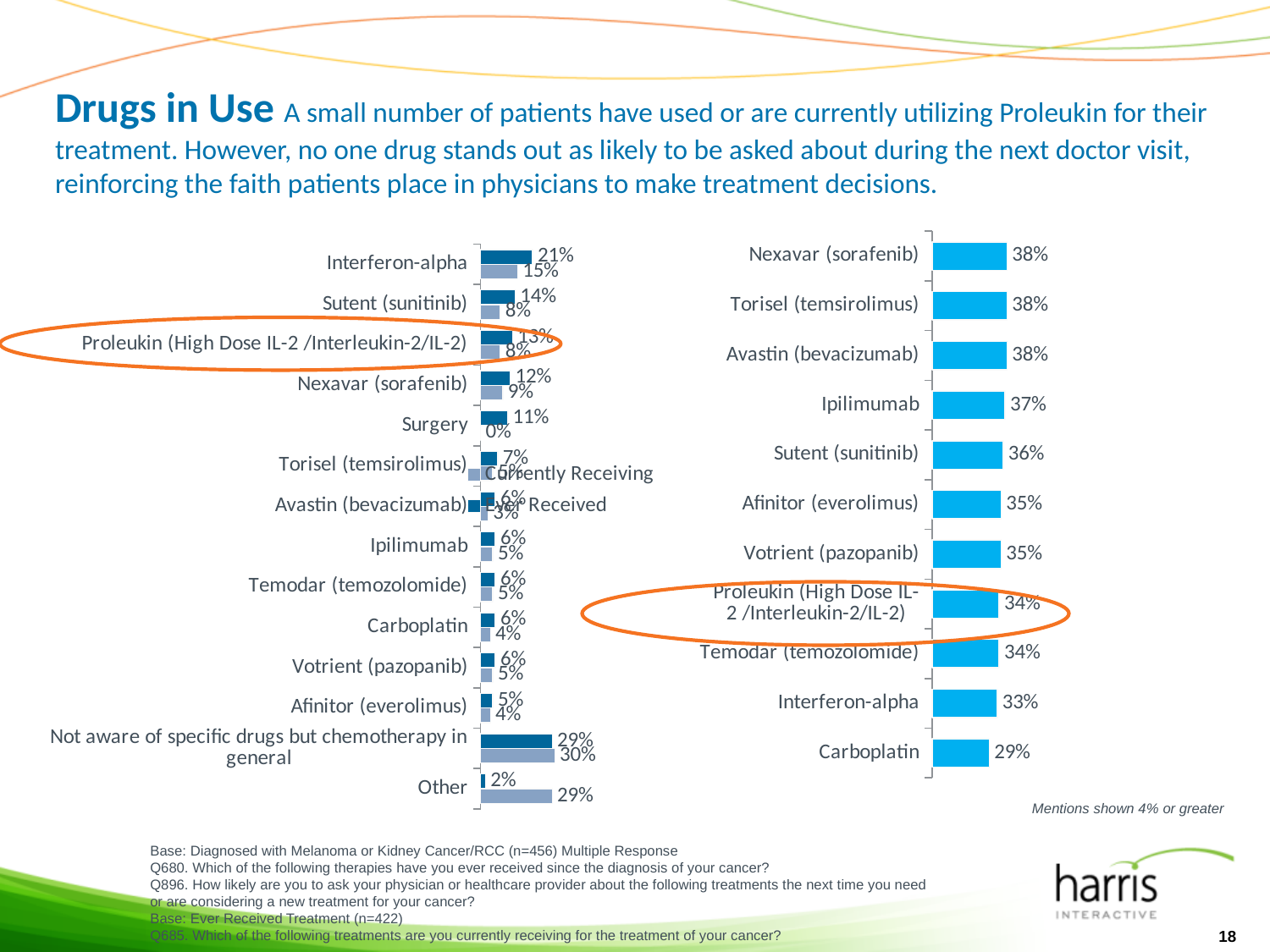

# Drugs in Use A small number of patients have used or are currently utilizing Proleukin for their treatment. However, no one drug stands out as likely to be asked about during the next doctor visit, reinforcing the faith patients place in physicians to make treatment decisions.

### Chart

| Category | Total Cancer Patients |
|---|---|
| Nexavar (sorafenib) | 0.3800000000000021 |
| Torisel (temsirolimus) | 0.3800000000000021 |
| Avastin (bevacizumab) | 0.3800000000000021 |
| Ipilimumab | 0.3700000000000004 |
| Sutent (sunitinib) | 0.3600000000000003 |
| Afinitor (everolimus) | 0.3500000000000003 |
| Votrient (pazopanib) | 0.3500000000000003 |
| Proleukin (High Dose IL-2 /Interleukin-2/IL-2) | 0.34 |
| Temodar (temozolomide) | 0.34 |
| Interferon-alpha | 0.3300000000000024 |
| Carboplatin | 0.2900000000000003 |

### Chart

| Category | Ever Received | Currently Receiving |
|---|---|---|
| Interferon-alpha | 0.21000000000000021 | 0.15000000000000024 |
| Sutent (sunitinib) | 0.14 | 0.08000000000000004 |
| Proleukin (High Dose IL-2 /Interleukin-2/IL-2) | 0.13 | 0.08000000000000004 |
| Nexavar (sorafenib) | 0.12000000000000002 | 0.09000000000000002 |
| Surgery | 0.11 | 0.0 |
| Torisel (temsirolimus) | 0.07000000000000002 | 0.05 |
| Avastin (bevacizumab) | 0.06000000000000003 | 0.030000000000000002 |
| Ipilimumab | 0.06000000000000003 | 0.05 |
| Temodar (temozolomide) | 0.06000000000000003 | 0.05 |
| Carboplatin | 0.06000000000000003 | 0.04000000000000002 |
| Votrient (pazopanib) | 0.06000000000000003 | 0.05 |
| Afinitor (everolimus) | 0.05 | 0.04000000000000002 |
| Not aware of specific drugs but chemotherapy in general | 0.2900000000000003 | 0.3000000000000003 |
| Other | 0.02000000000000001 | 0.2900000000000003 |

Mentions shown 4% or greater
Base: Diagnosed with Melanoma or Kidney Cancer/RCC (n=456) Multiple Response
Q680. Which of the following therapies have you ever received since the diagnosis of your cancer?
Q896. How likely are you to ask your physician or healthcare provider about the following treatments the next time you need or are considering a new treatment for your cancer?
Base: Ever Received Treatment (n=422)
Q685. Which of the following treatments are you currently receiving for the treatment of your cancer?
18